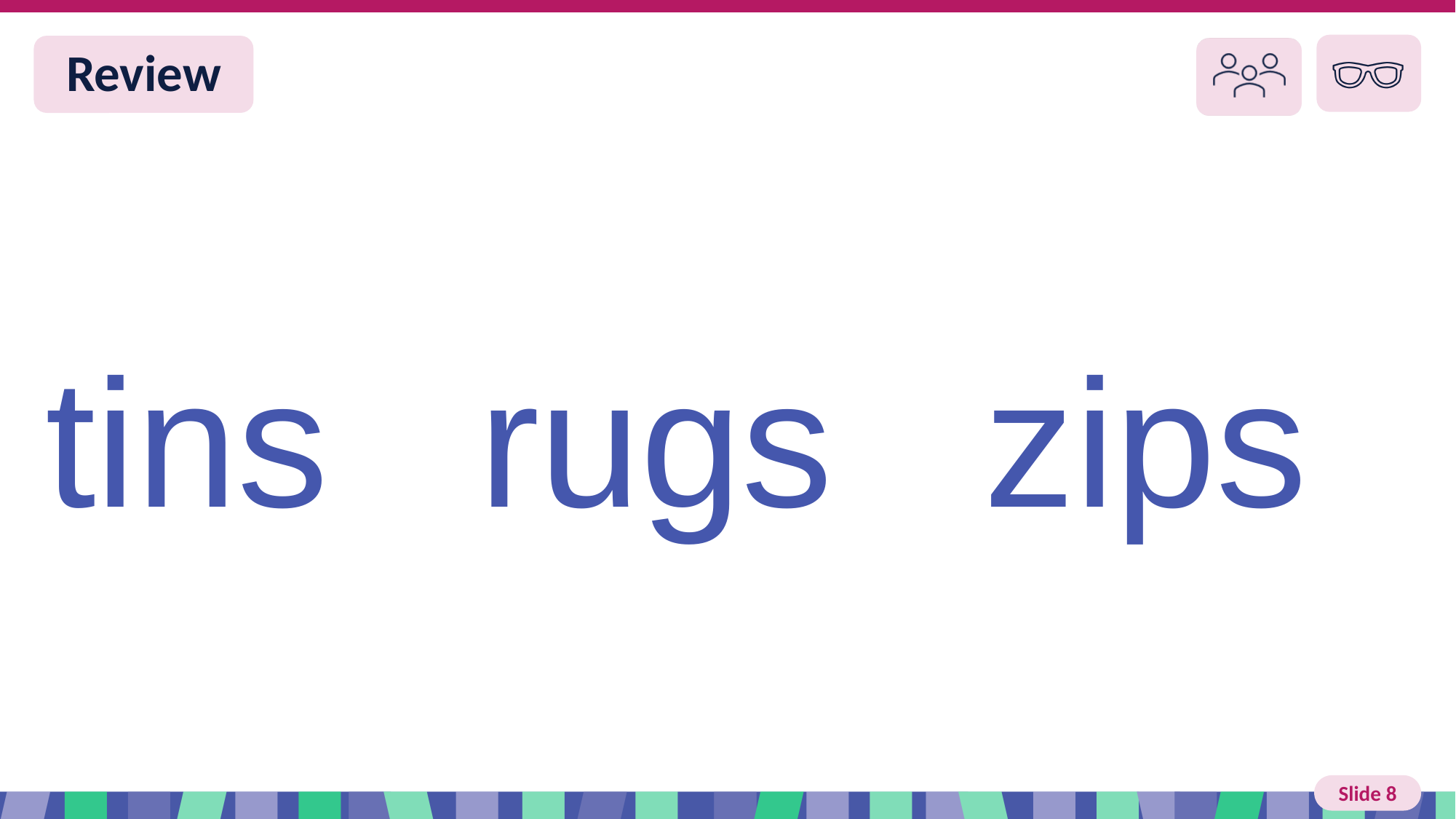

# Slide 8 Review
tins   rugs   zips